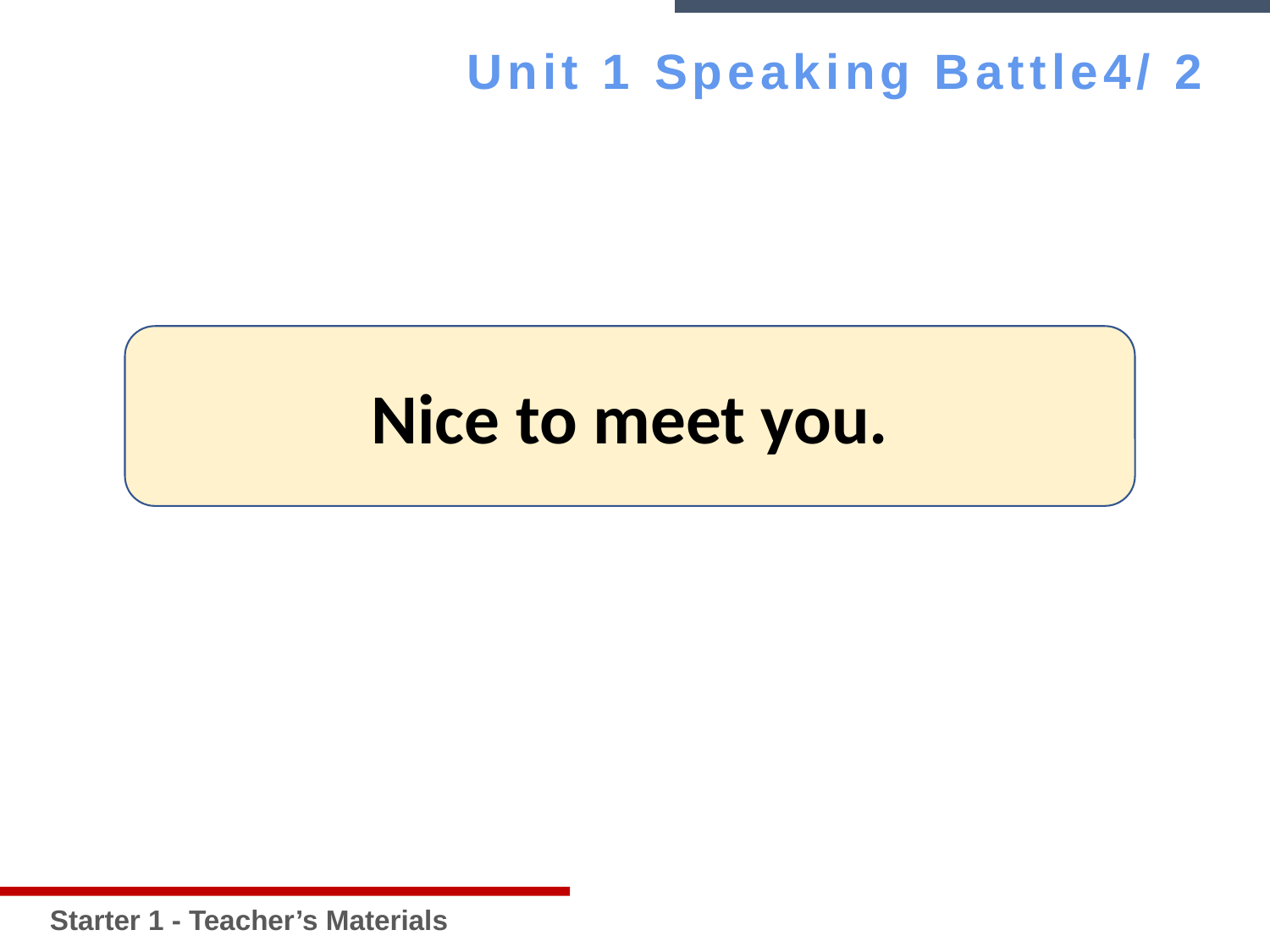

Unit 1 Speaking Battle4/ 2
Starter 1 - Teacher’s Materials
Nice to meet you.